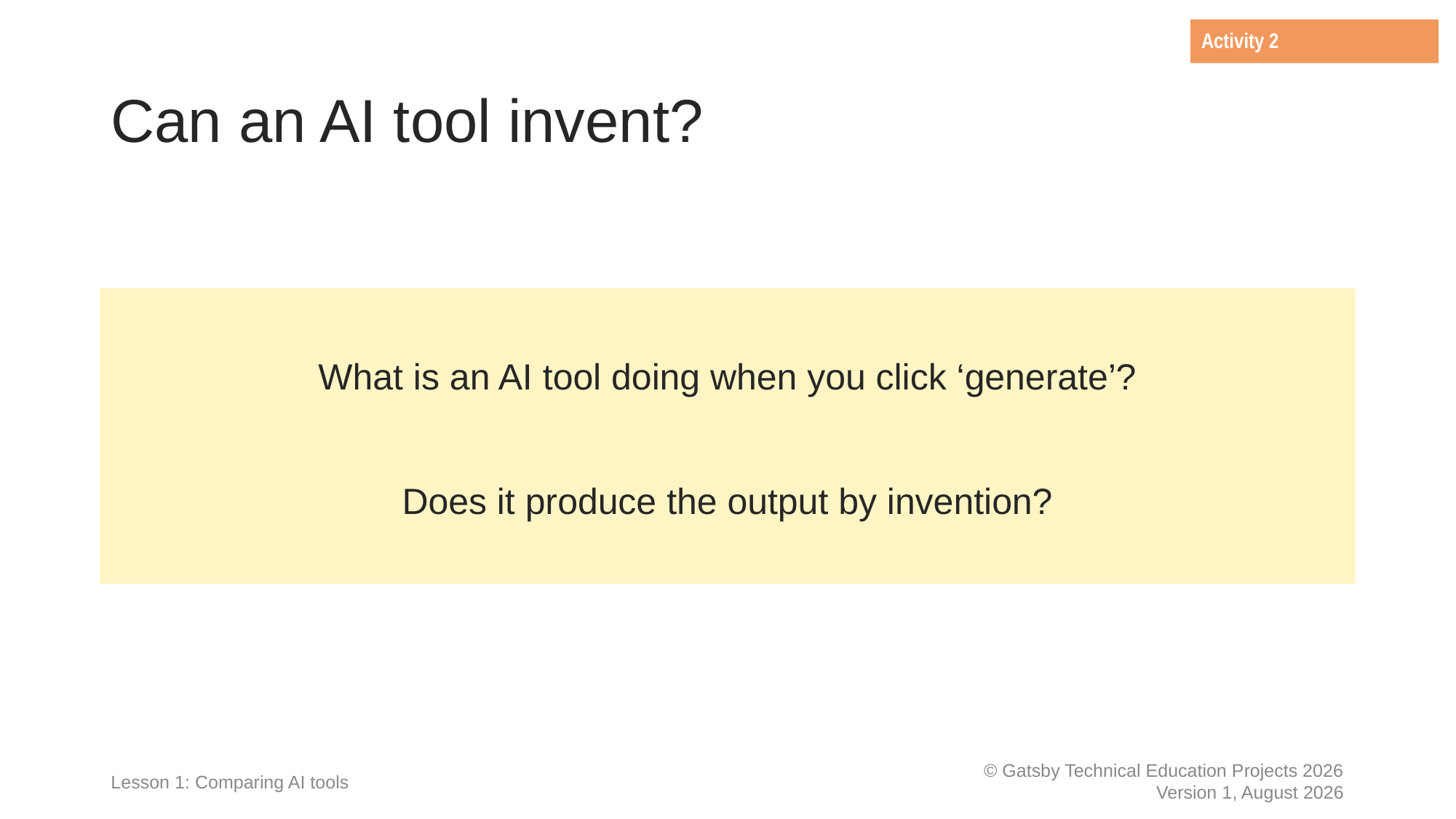

Activity 2
# Can an AI tool invent?
What is an AI tool doing when you click ‘generate’?

Does it produce the output by invention?
Lesson 1: Comparing AI tools